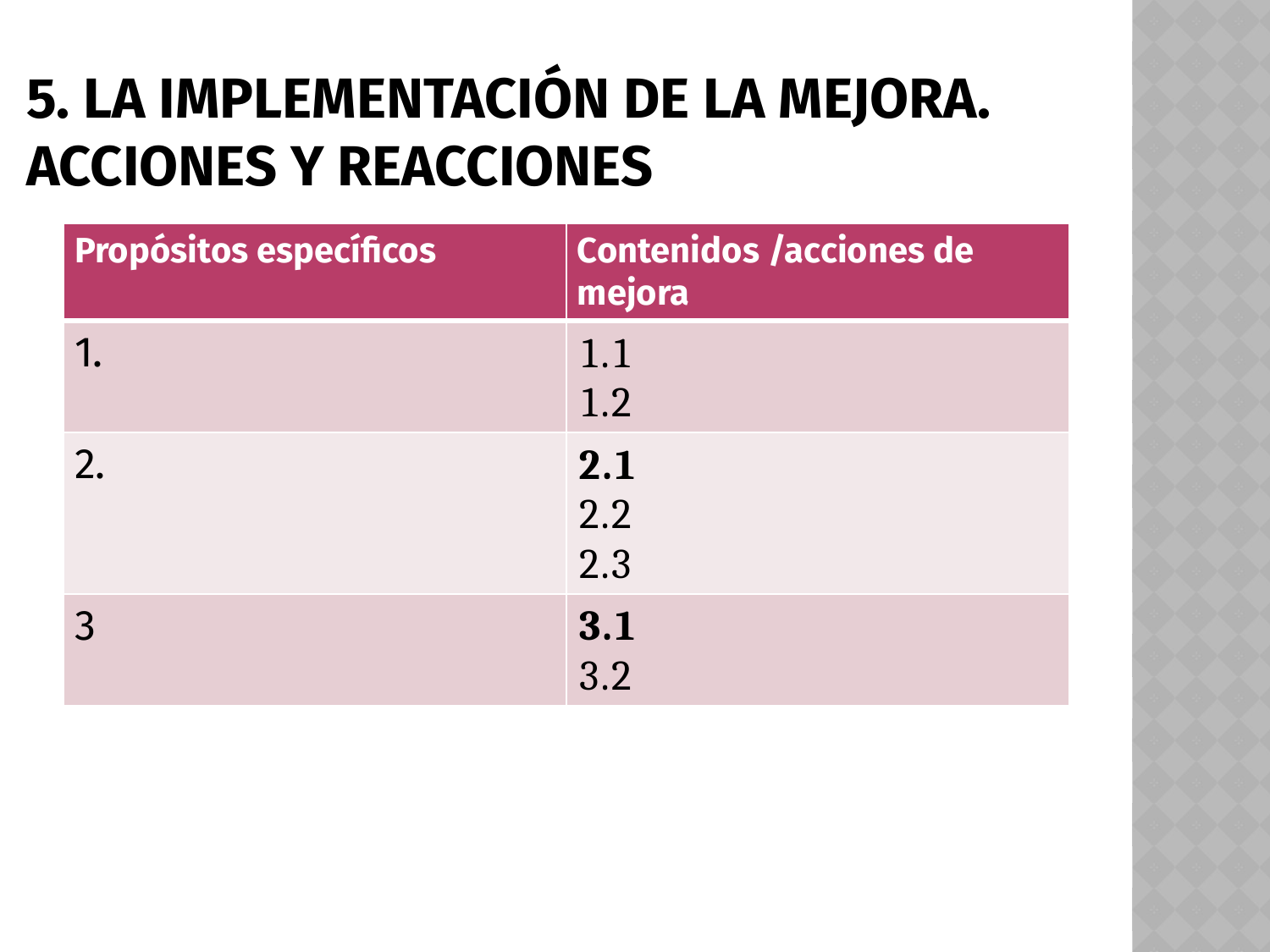

# 5. La implementación de la mejora. Acciones y reacciones
| Propósitos específicos | Contenidos /acciones de mejora |
| --- | --- |
| 1. | 1.1 1.2 |
| 2. | 2.1 2.2 2.3 |
| 3 | 3.1 3.2 |